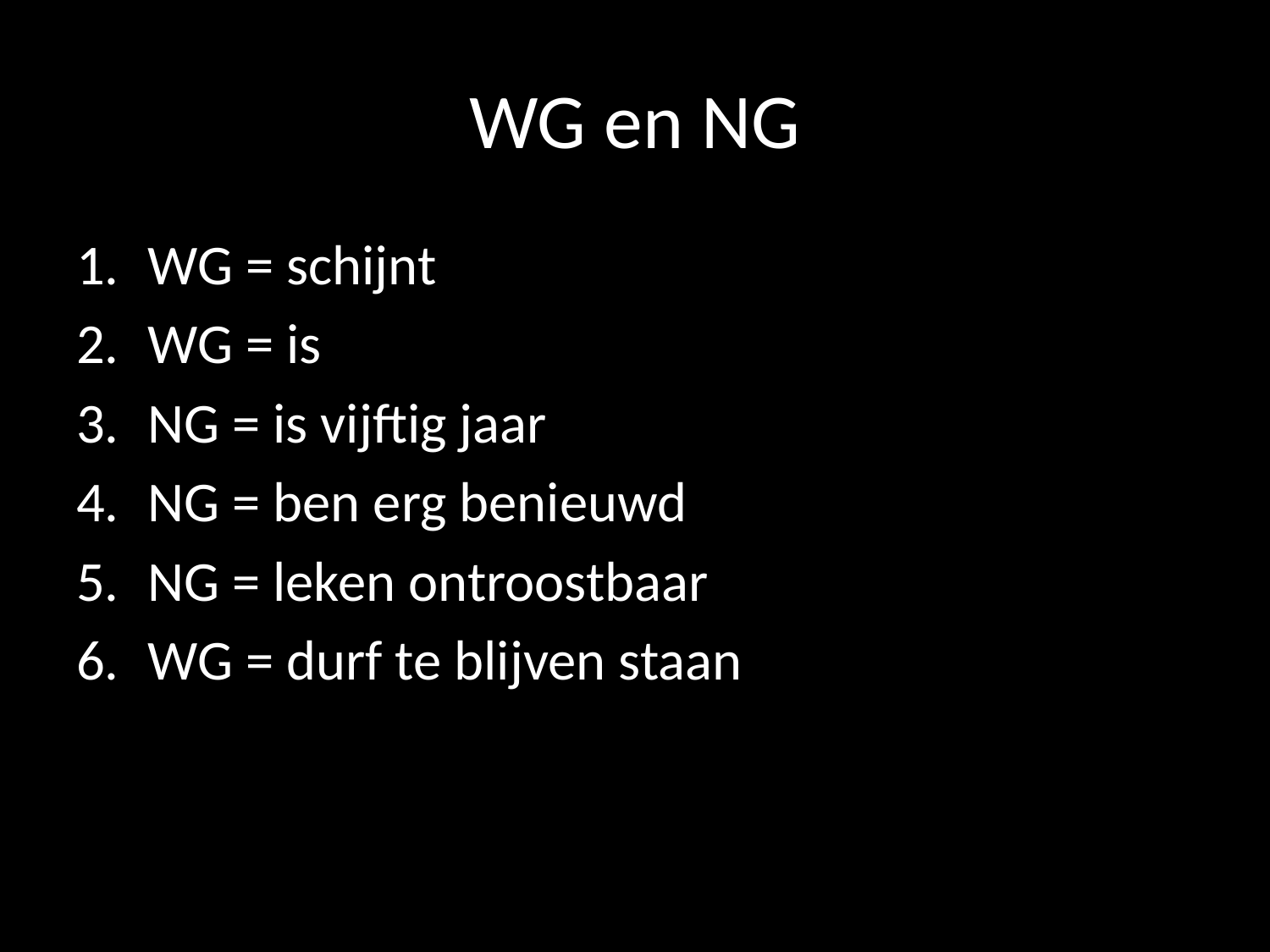

# WG en NG
WG = schijnt
WG = is
NG = is vijftig jaar
NG = ben erg benieuwd
NG = leken ontroostbaar
WG = durf te blijven staan